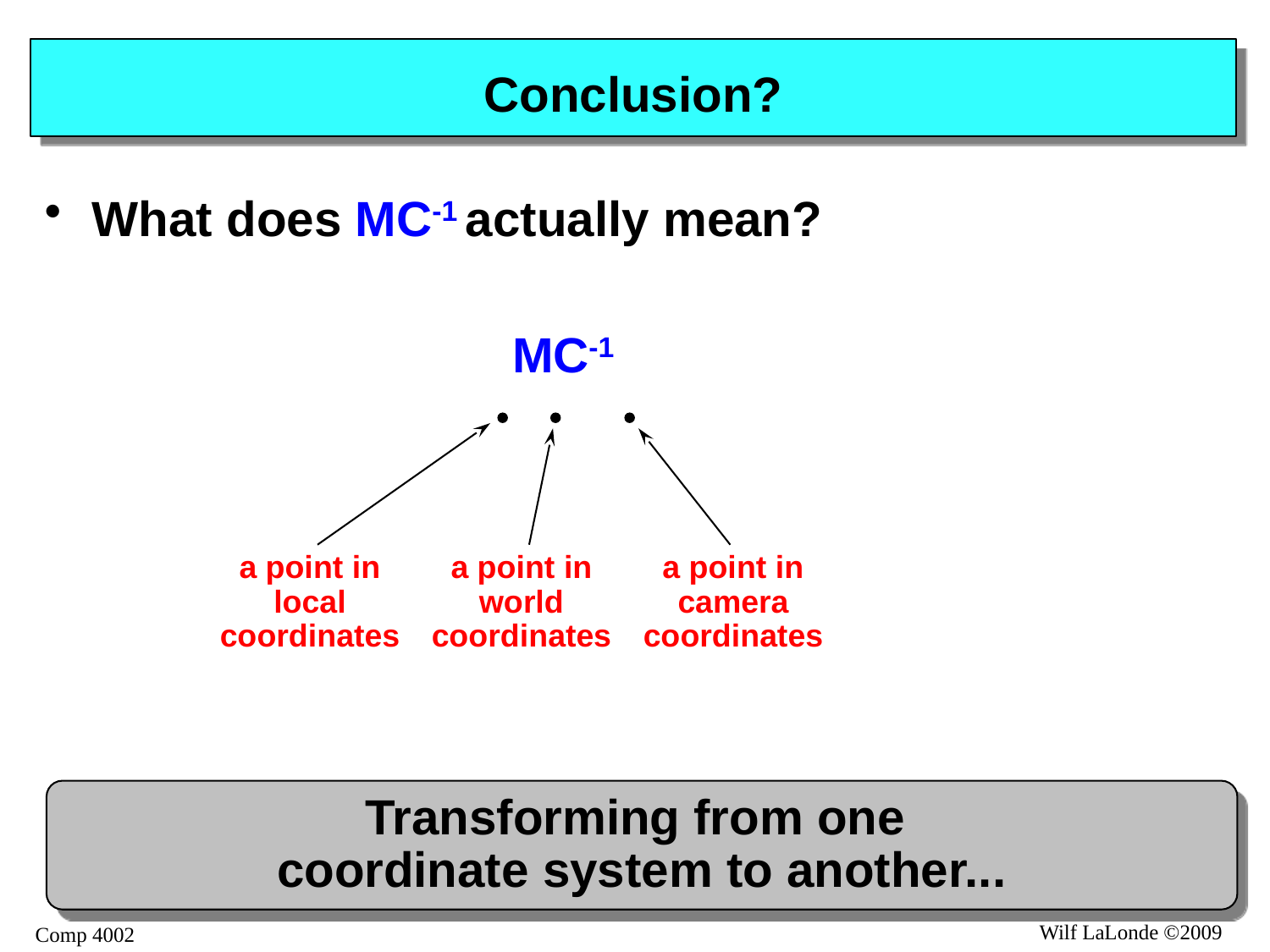

# Conclusion?
What does MC-1 actually mean?

                       MC-1

a point in
local coordinates
a point in
world coordinates
a point in
camera coordinates
Transforming from one
coordinate system to another...